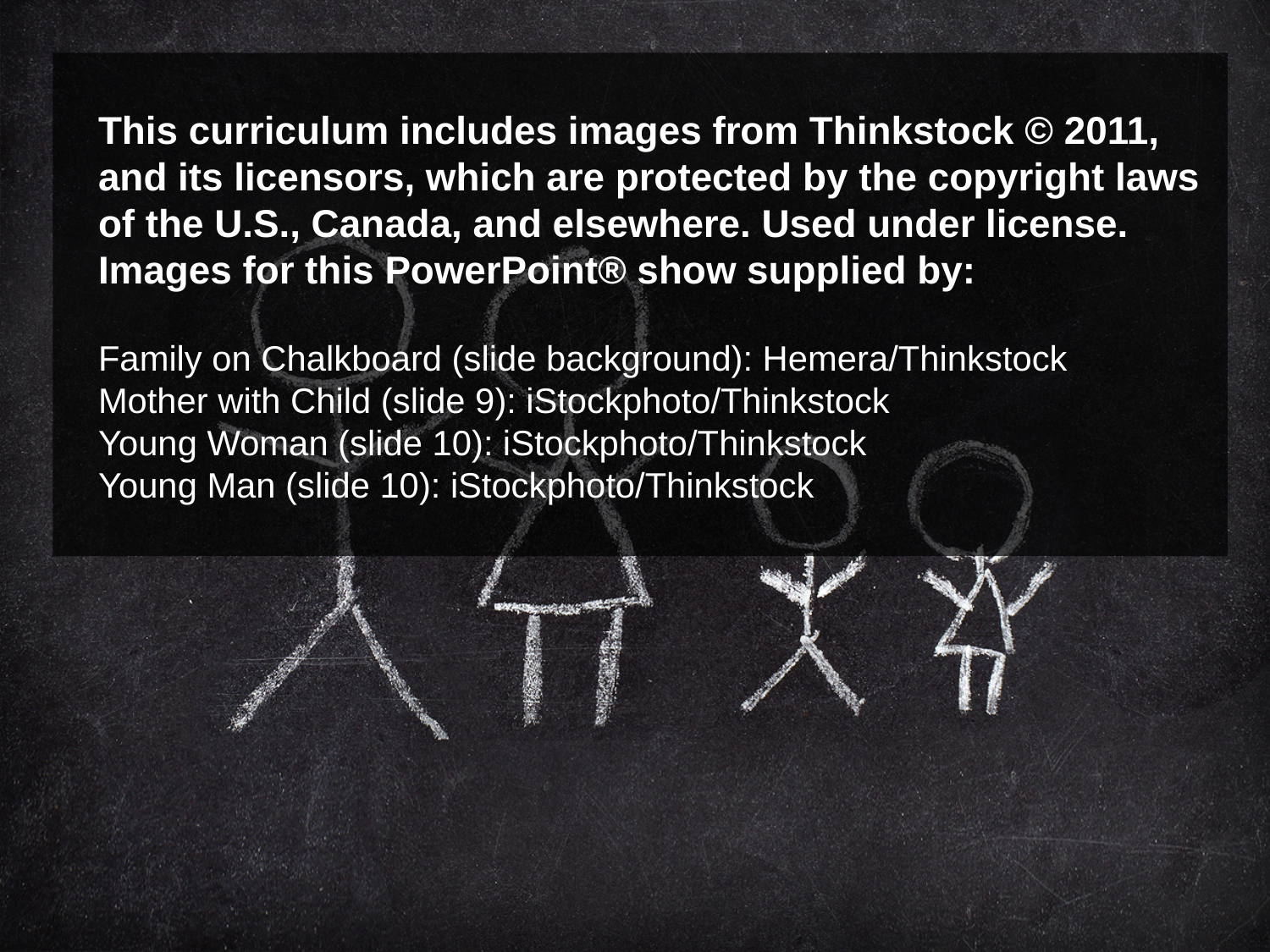

This curriculum includes images from Thinkstock © 2011, and its licensors, which are protected by the copyright laws of the U.S., Canada, and elsewhere. Used under license. Images for this PowerPoint® show supplied by:

Family on Chalkboard (slide background): Hemera/Thinkstock
Mother with Child (slide 9): iStockphoto/Thinkstock
Young Woman (slide 10): iStockphoto/Thinkstock
Young Man (slide 10): iStockphoto/Thinkstock